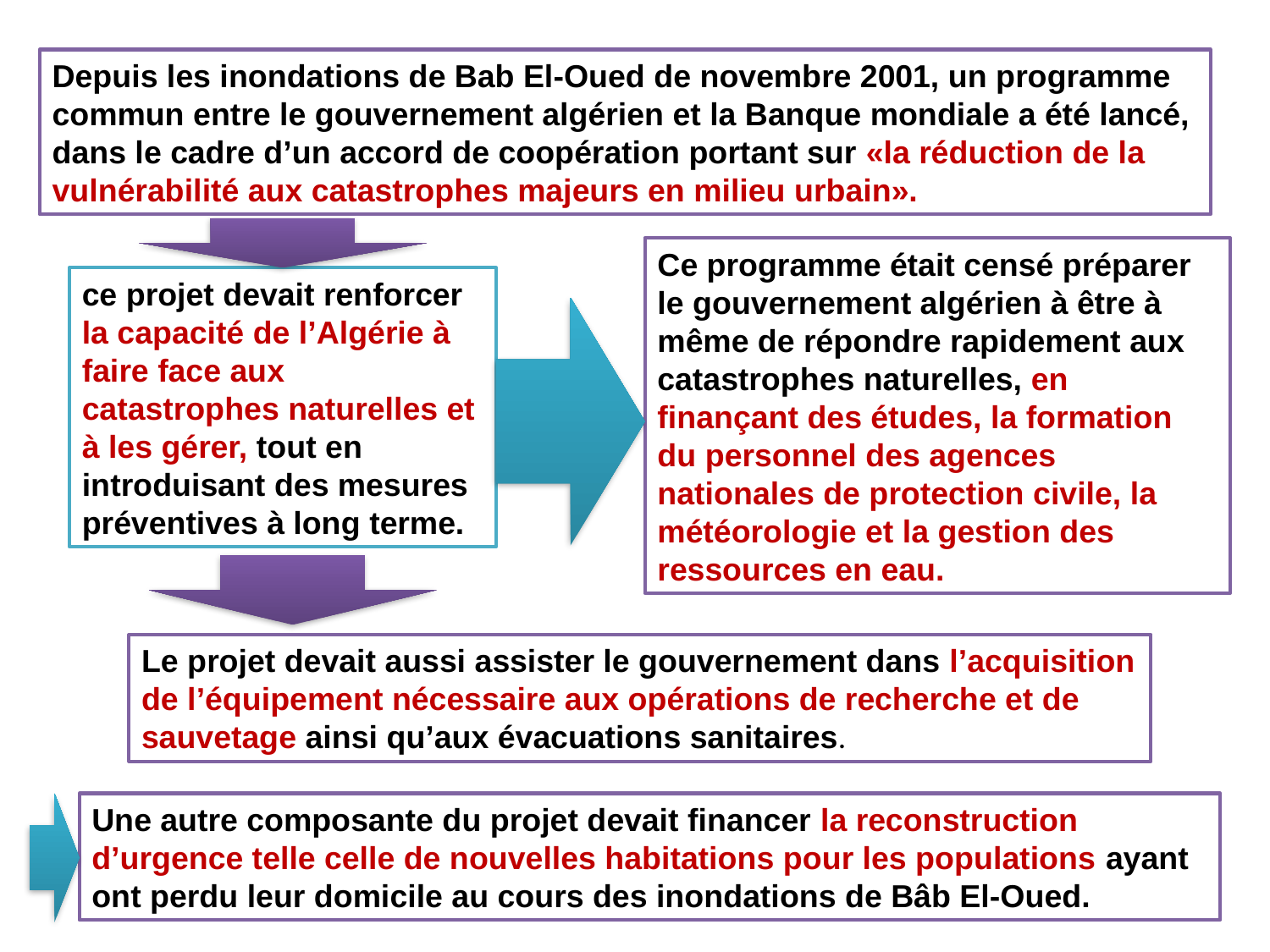

Depuis les inondations de Bab El-Oued de novembre 2001, un programme commun entre le gouvernement algérien et la Banque mondiale a été lancé, dans le cadre d’un accord de coopération portant sur «la réduction de la vulnérabilité aux catastrophes majeurs en milieu urbain».

Ce programme était censé préparer le gouvernement algérien à être à même de répondre rapidement aux catastrophes naturelles, en finançant des études, la formation du personnel des agences nationales de protection civile, la météorologie et la gestion des ressources en eau.
ce projet devait renforcer la capacité de l’Algérie à faire face aux catastrophes naturelles et à les gérer, tout en introduisant des mesures préventives à long terme.

Le projet devait aussi assister le gouvernement dans l’acquisition de l’équipement nécessaire aux opérations de recherche et de sauvetage ainsi qu’aux évacuations sanitaires.

Une autre composante du projet devait financer la reconstruction d’urgence telle celle de nouvelles habitations pour les populations ayant ont perdu leur domicile au cours des inondations de Bâb El-Oued.